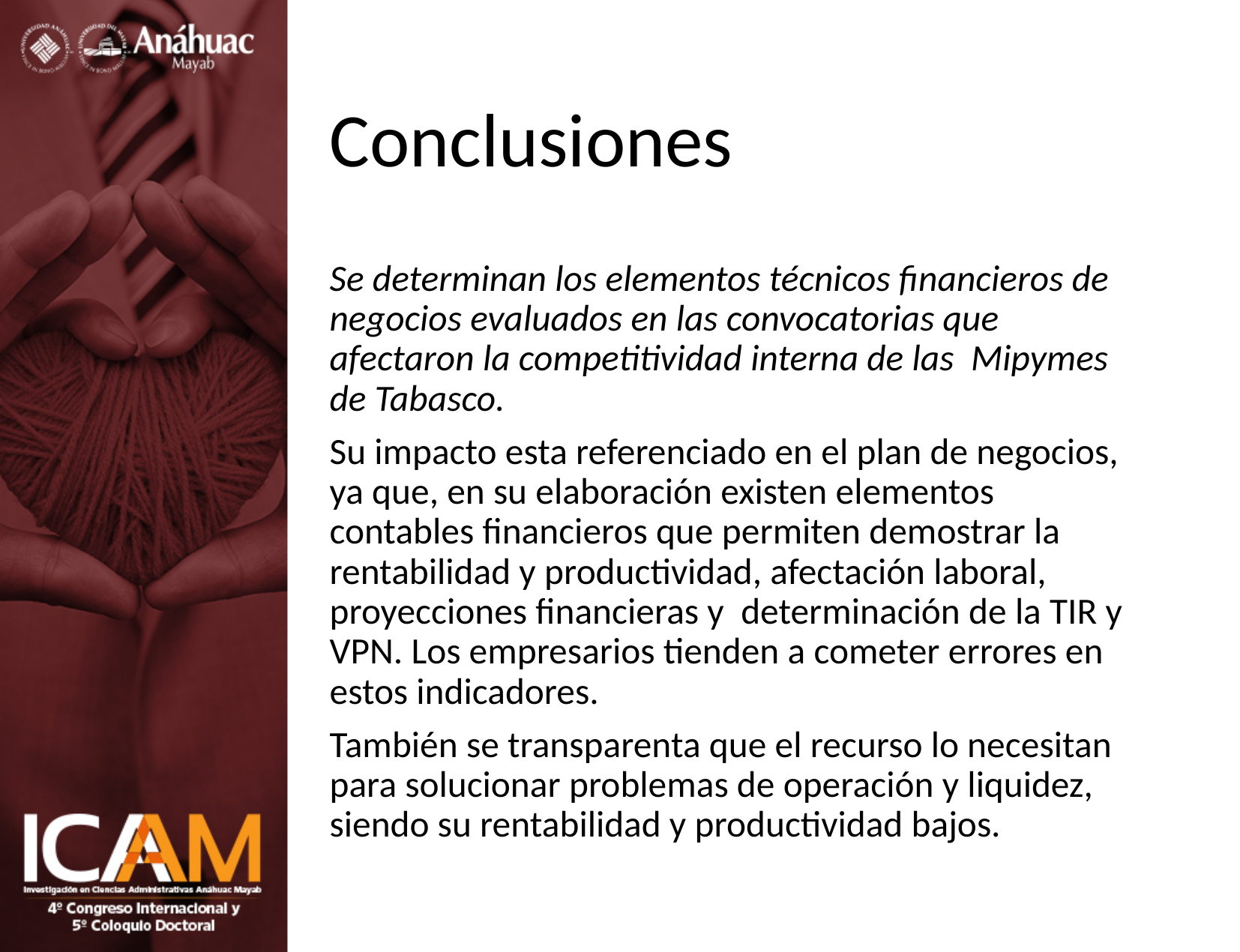

# Conclusiones
Se determinan los elementos técnicos financieros de negocios evaluados en las convocatorias que afectaron la competitividad interna de las  Mipymes de Tabasco.
Su impacto esta referenciado en el plan de negocios, ya que, en su elaboración existen elementos contables financieros que permiten demostrar la rentabilidad y productividad, afectación laboral, proyecciones financieras y  determinación de la TIR y VPN. Los empresarios tienden a cometer errores en estos indicadores.
También se transparenta que el recurso lo necesitan para solucionar problemas de operación y liquidez, siendo su rentabilidad y productividad bajos.